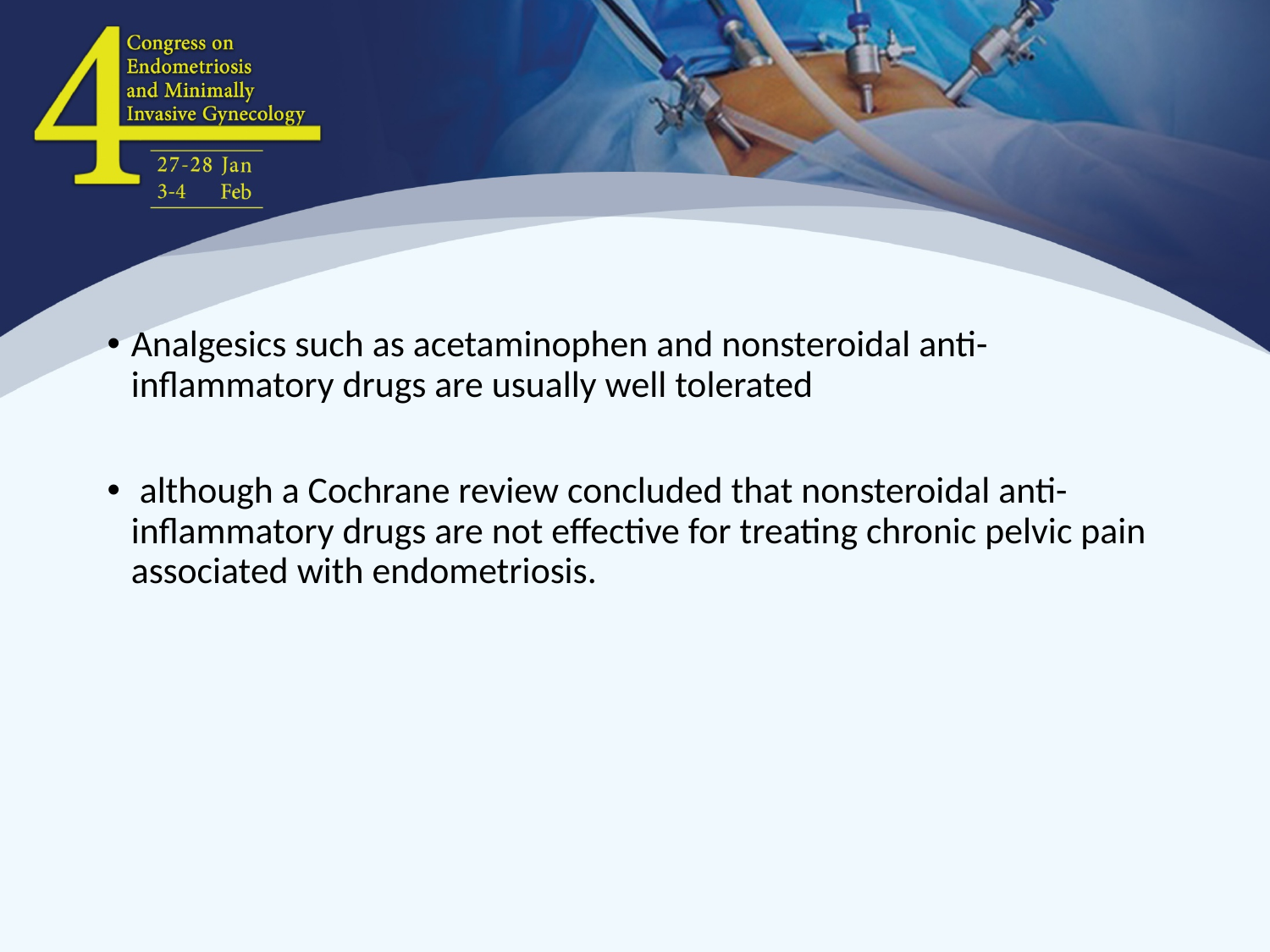

Analgesics such as acetaminophen and nonsteroidal anti-inflammatory drugs are usually well tolerated

 although a Cochrane review concluded that nonsteroidal anti-inflammatory drugs are not effective for treating chronic pelvic pain associated with endometriosis.